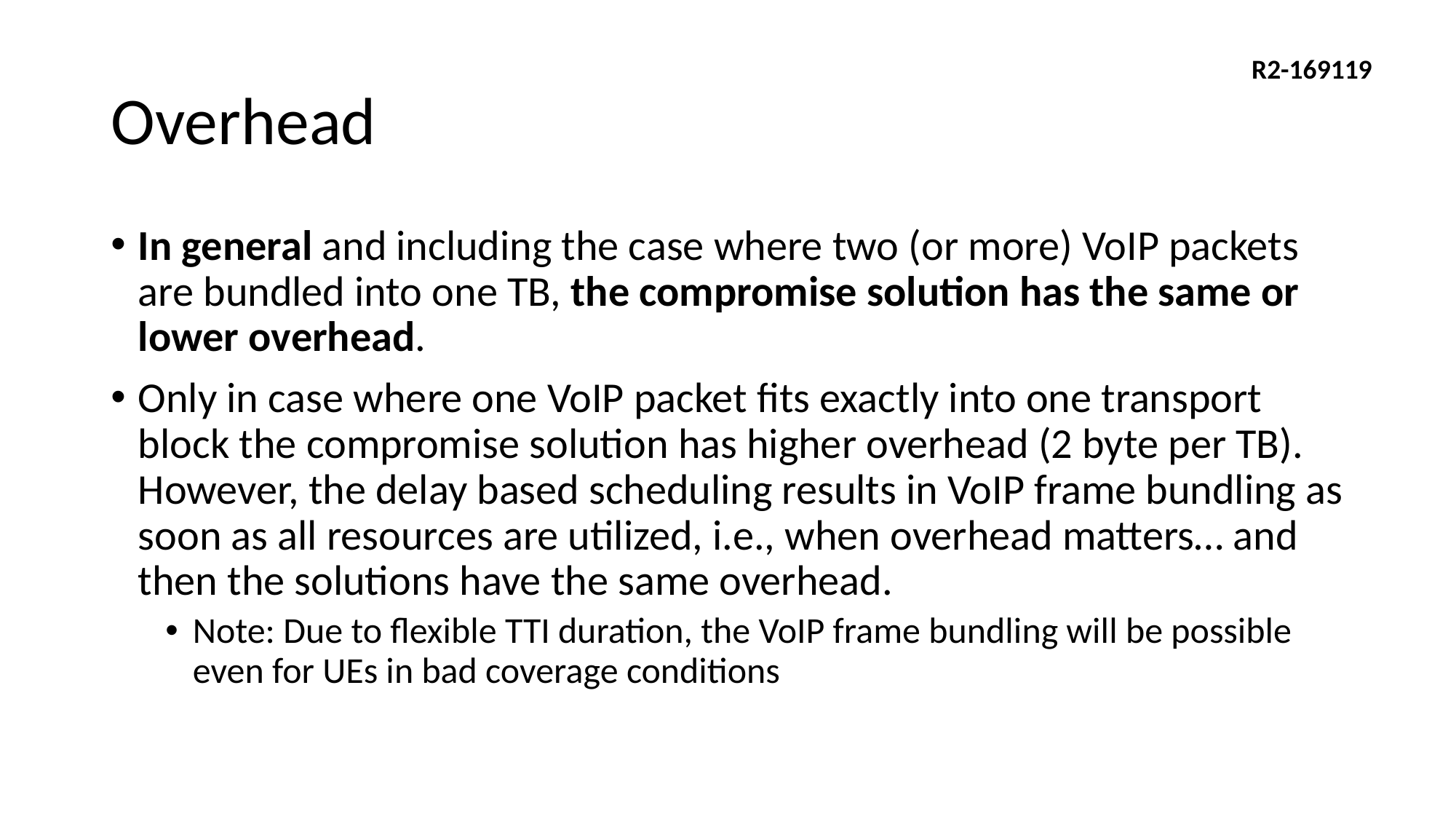

# Overhead
In general and including the case where two (or more) VoIP packets are bundled into one TB, the compromise solution has the same or lower overhead.
Only in case where one VoIP packet fits exactly into one transport block the compromise solution has higher overhead (2 byte per TB).
However, the delay based scheduling results in VoIP frame bundling as soon as all resources are utilized, i.e., when overhead matters… and then the solutions have the same overhead.
Note: Due to flexible TTI duration, the VoIP frame bundling will be possible even for UEs in bad coverage conditions